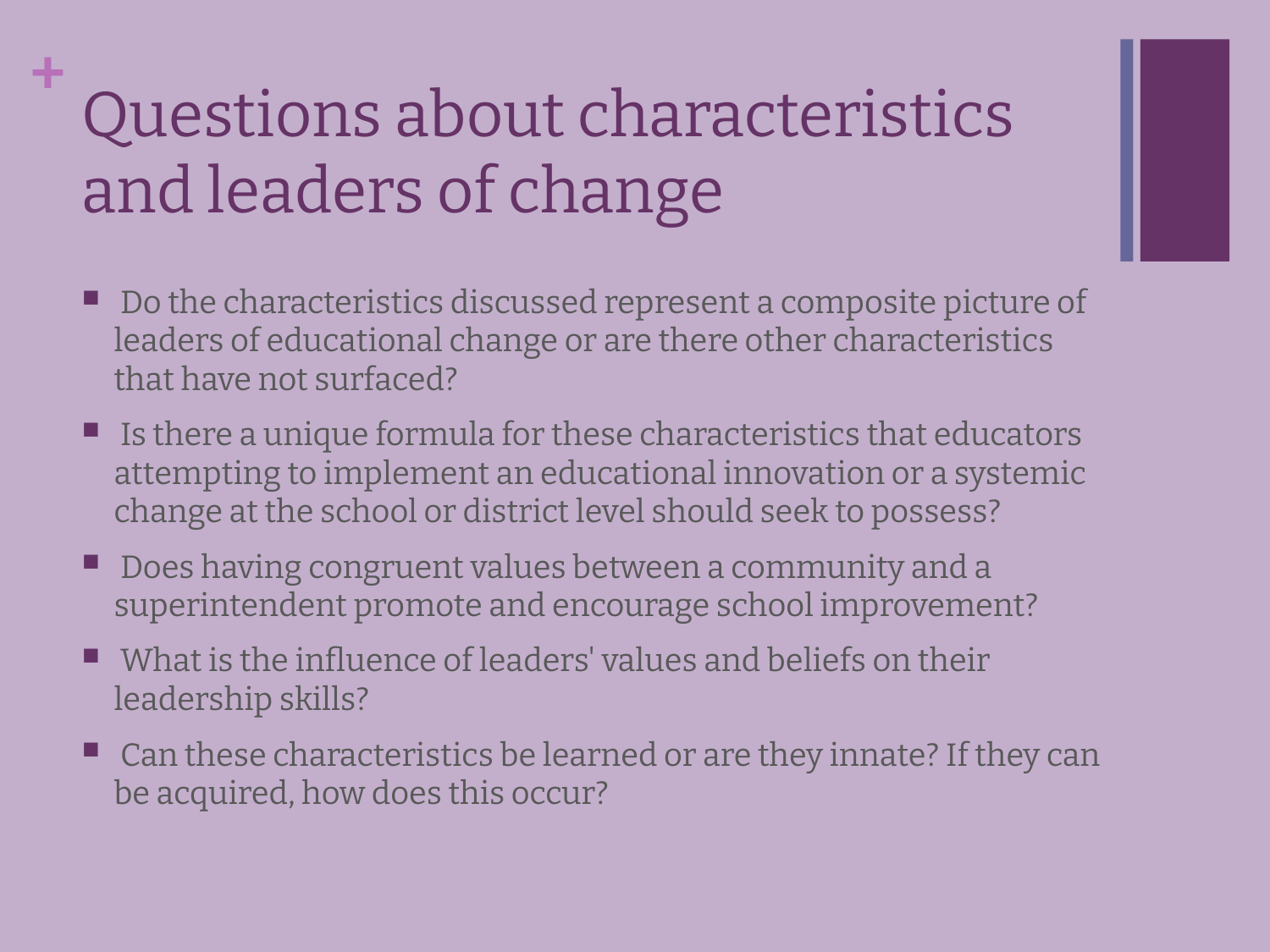

# Questions about characteristics and leaders of change
 Do the characteristics discussed represent a composite picture of leaders of educational change or are there other characteristics that have not surfaced?
 Is there a unique formula for these characteristics that educators attempting to implement an educational innovation or a systemic change at the school or district level should seek to possess?
 Does having congruent values between a community and a superintendent promote and encourage school improvement?
 What is the influence of leaders' values and beliefs on their leadership skills?
 Can these characteristics be learned or are they innate? If they can be acquired, how does this occur?